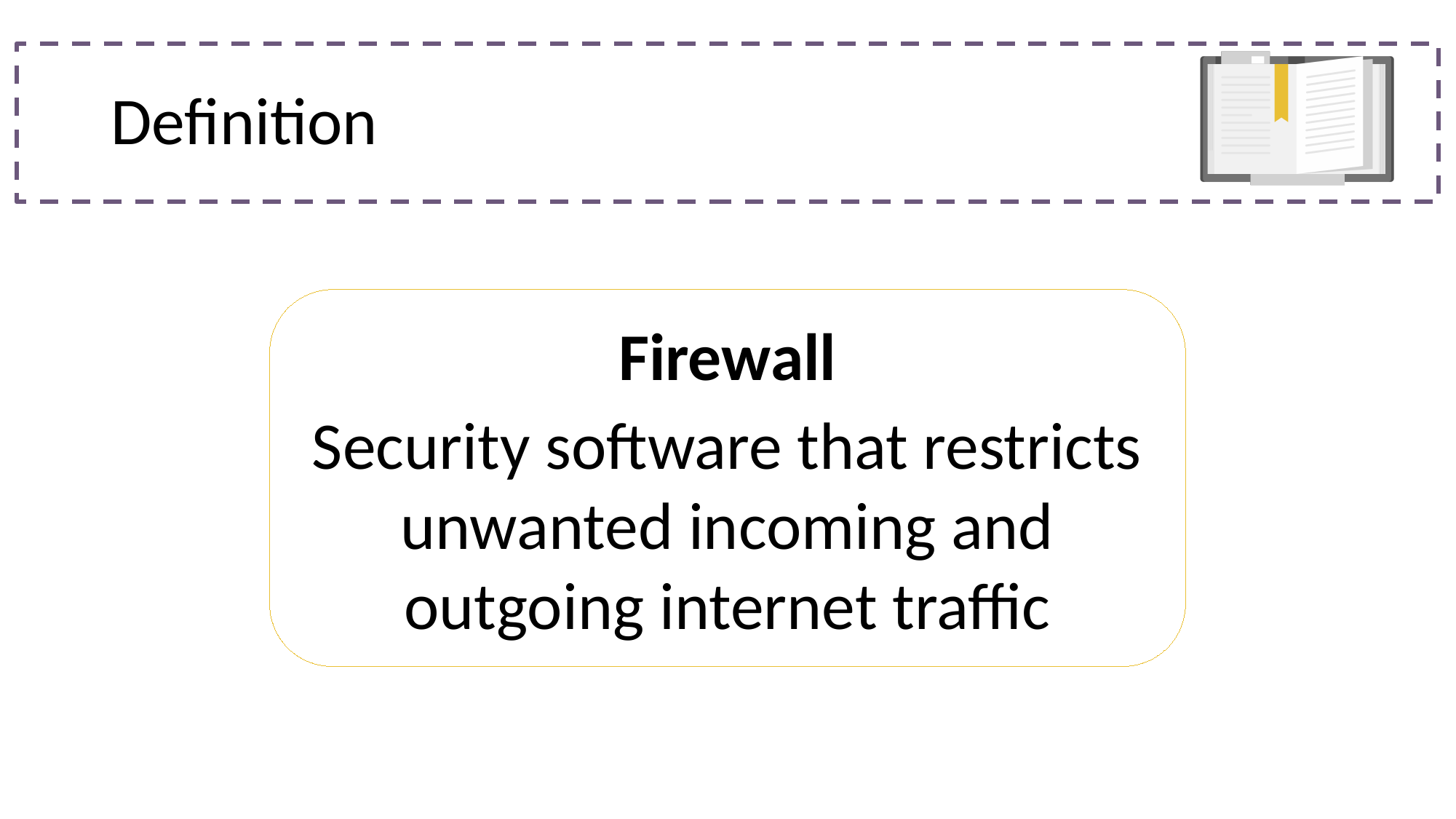

# Definition
Firewall
Security software that restricts unwanted incoming and outgoing internet traffic